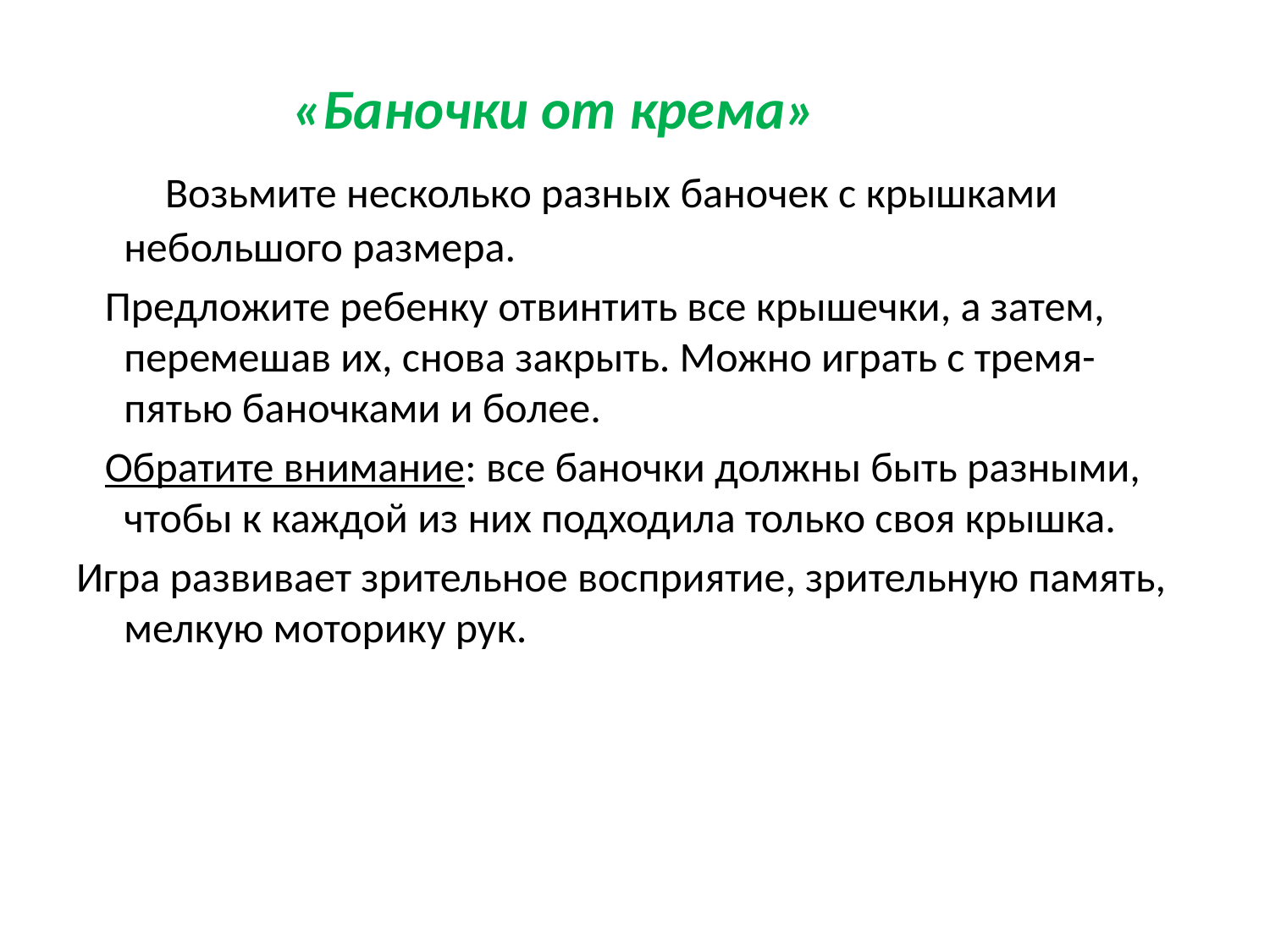

«Баночки от крема»
       Возьмите несколько разных баночек с крышками небольшого размера.
   Предложите ребенку отвинтить все крышечки, а затем, перемешав их, снова закрыть. Можно играть с тремя-пятью баночками и более.
   Обратите внимание: все баночки должны быть разными, чтобы к каждой из них подходила только своя крышка.
Игра развивает зрительное восприятие, зрительную память, мелкую моторику рук.